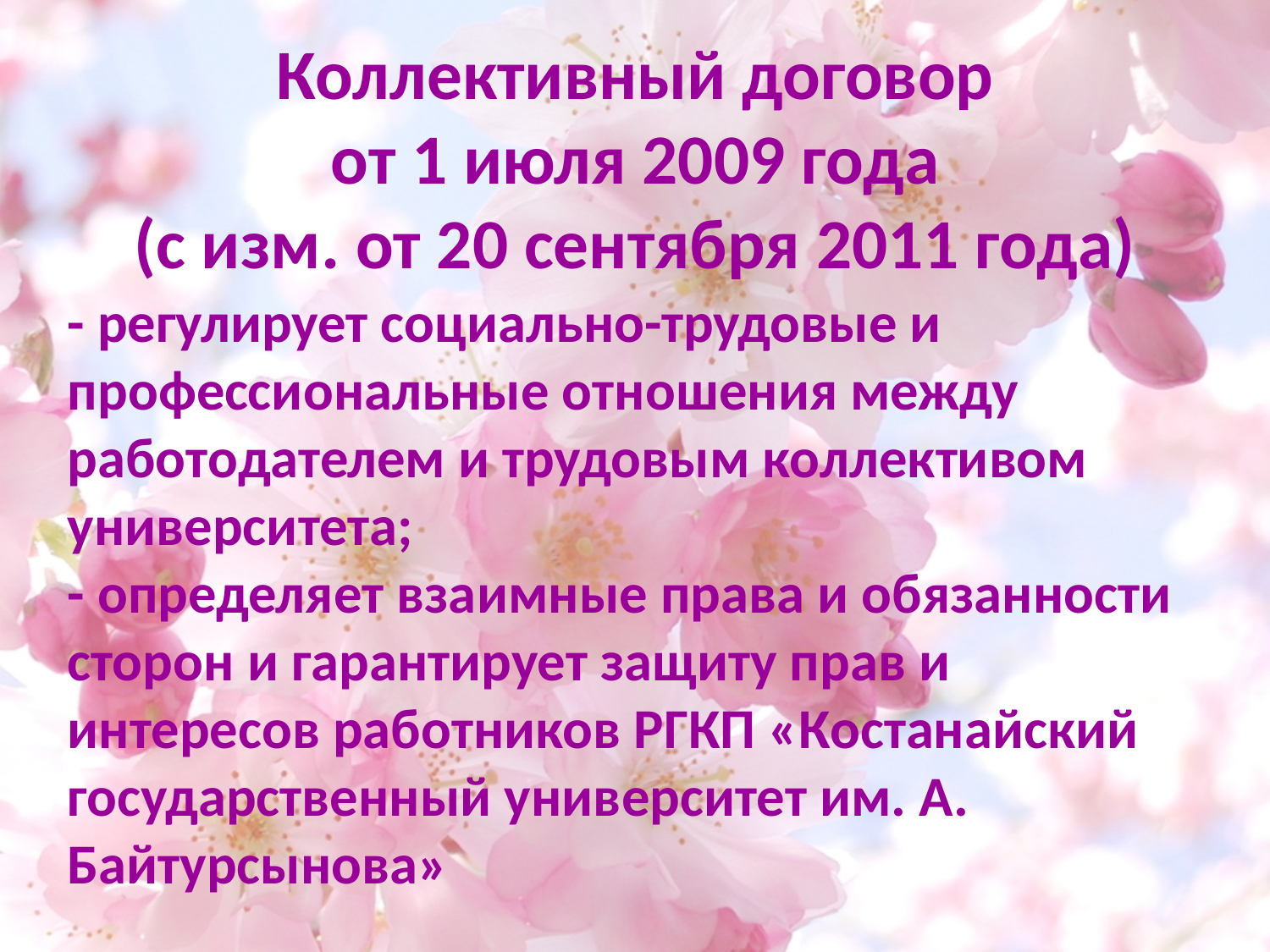

# Коллективный договор от 1 июля 2009 года (с изм. от 20 сентября 2011 года)
- ре­­гули­рует социально-трудовые и профессиональные отношения между работодателем и трудовым коллективом университета;
- определяет взаимные права и обязанности сторон и гарантирует защиту прав и интересов работников РГКП «Костанайский государственный университет им. А. Байтурсынова»